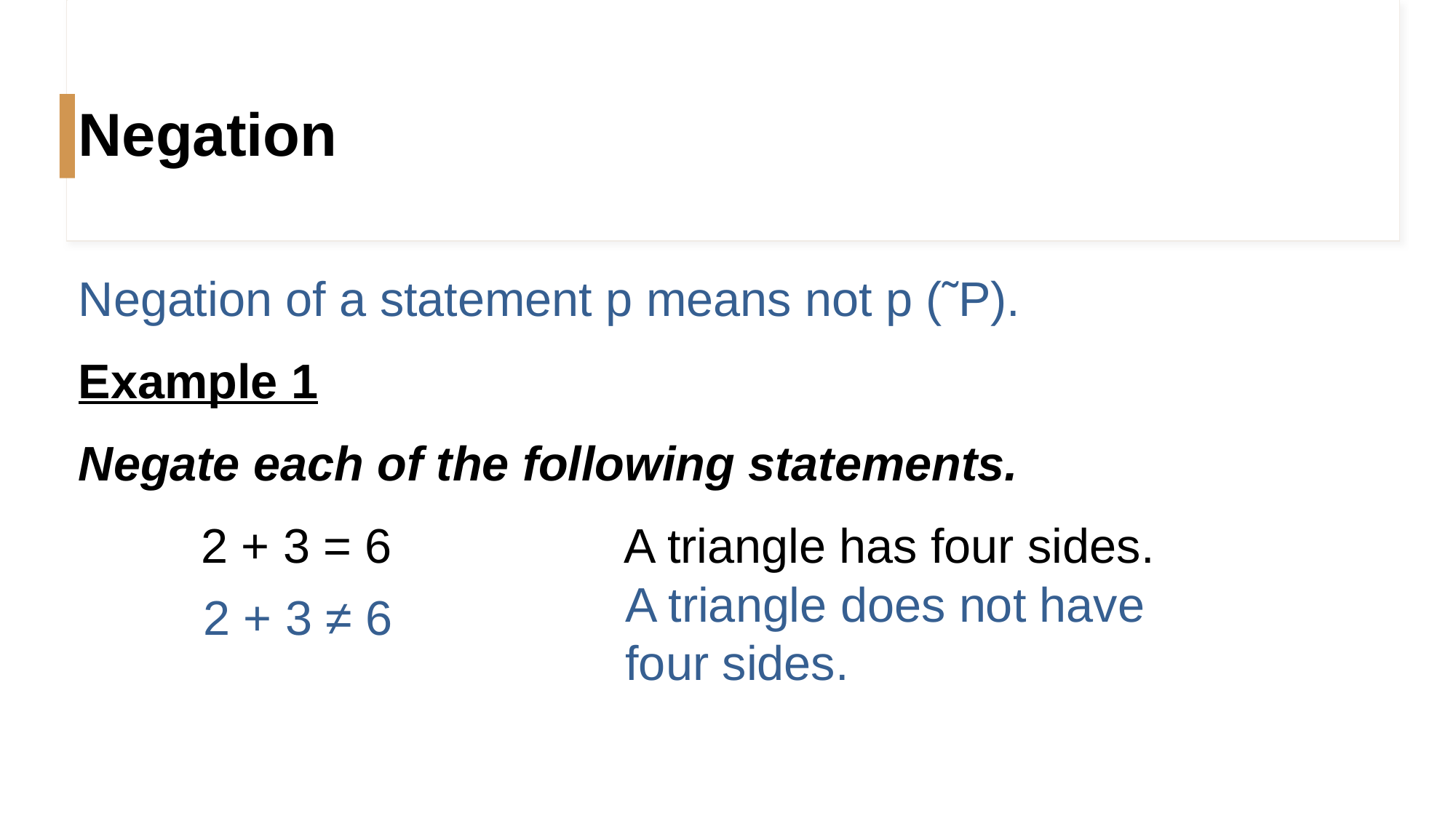

# Negation
Negation of a statement p means not p (˜P).
Example 1
Negate each of the following statements.
	 2 + 3 = 6 		A triangle has four sides.
A triangle does not have four sides.
2 + 3 ≠ 6